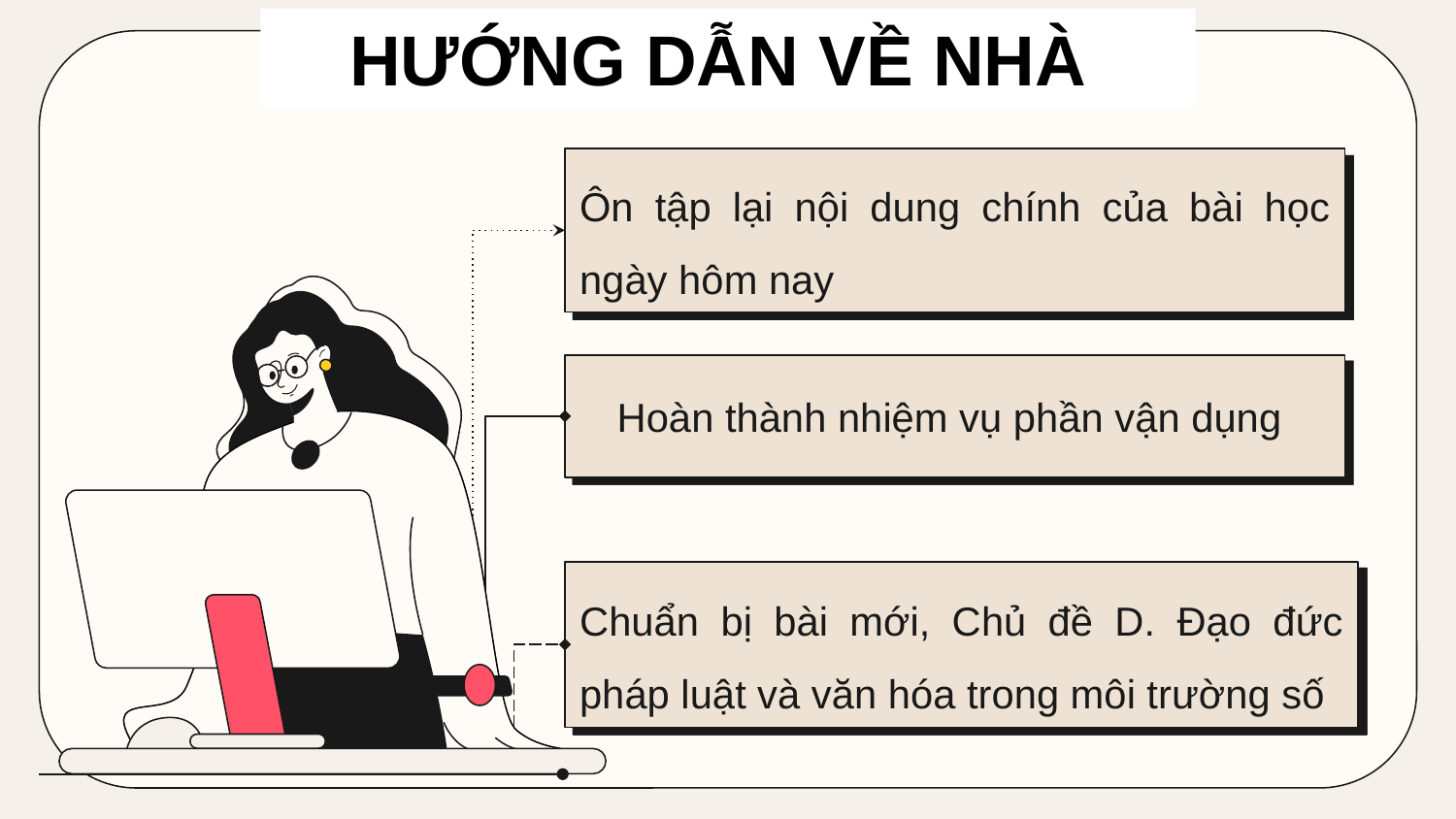

HƯỚNG DẪN VỀ NHÀ
# Ôn tập lại nội dung chính của bài học ngày hôm nay

Hoàn thành nhiệm vụ phần vận dụng
Chuẩn bị bài mới, Chủ đề D. Đạo đức pháp luật và văn hóa trong môi trường số